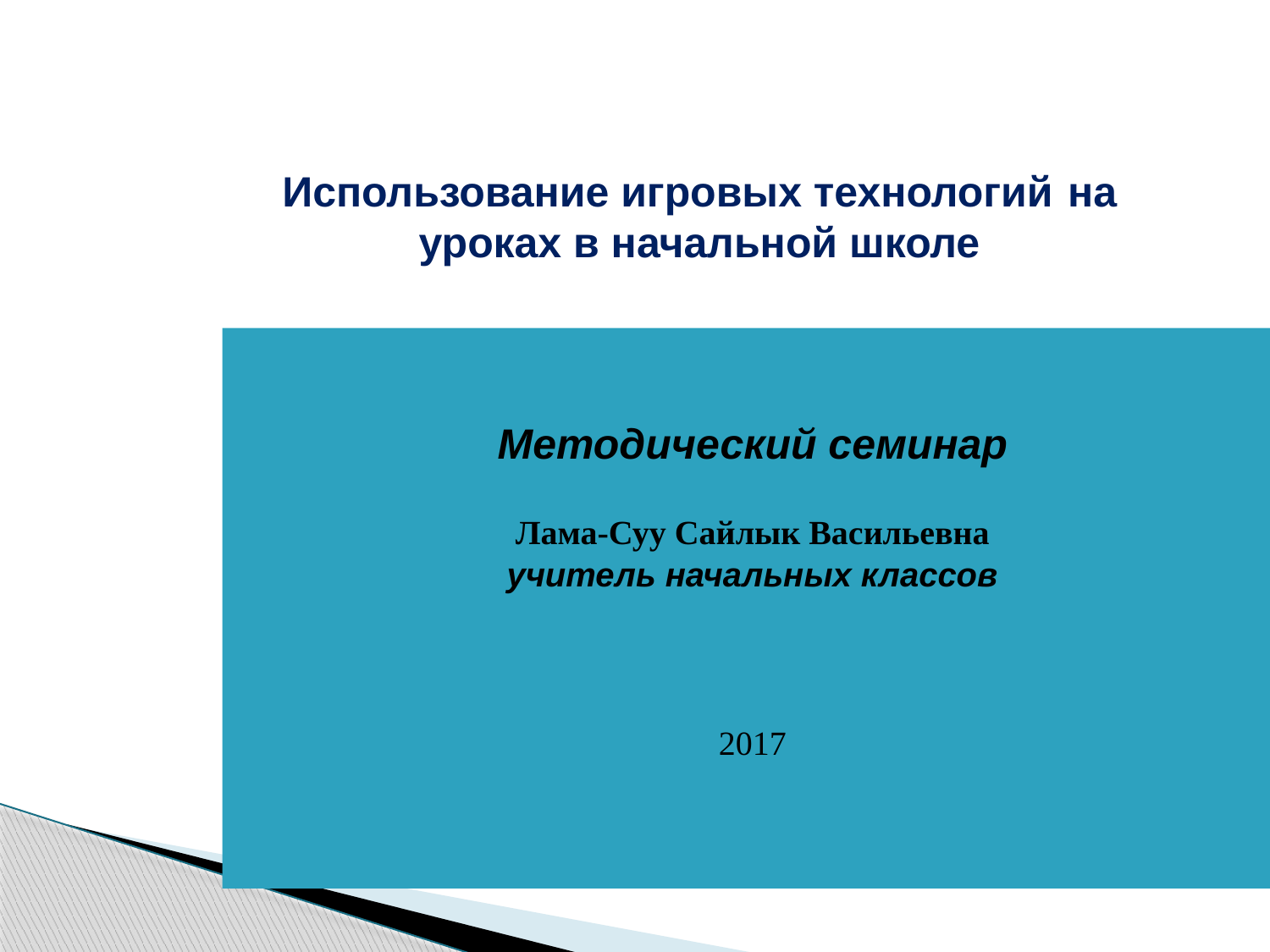

Использование игровых технологий на уроках в начальной школе

Методический семинар

Лама-Суу Сайлык Васильевна
учитель начальных классов

2017